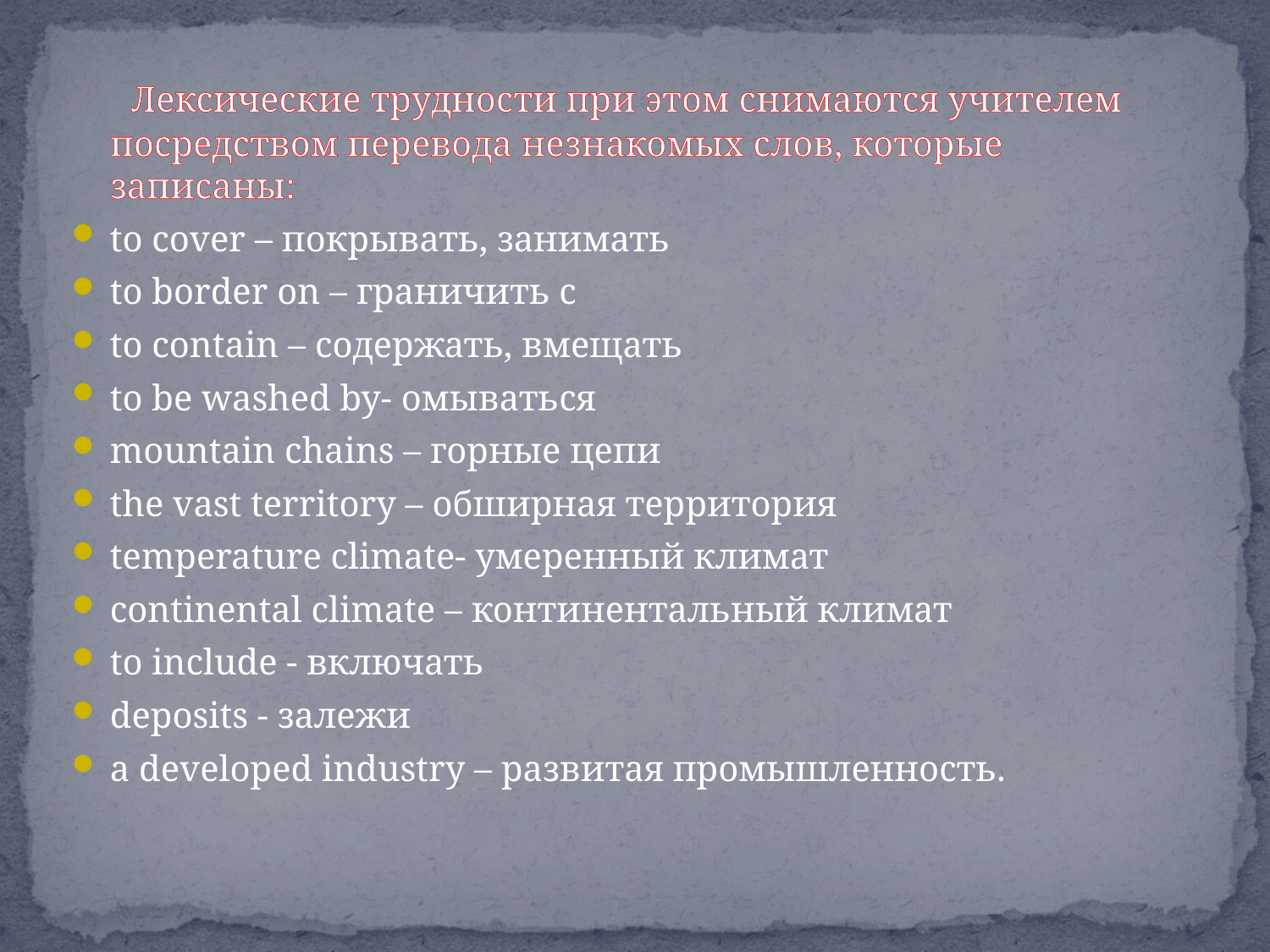

#
     Лексические трудности при этом снимаются учителем посредством перевода незнакомых слов, которые записаны:
to cover – покрывать, занимать
to border on – граничить с
to contain – содержать, вмещать
to be washed by- омываться
mountain chains – горные цепи
the vast territory – обширная территория
temperature climate- умеренный климат
continental climate – континентальный климат
to include - включать
deposits - залежи
a developed industry – развитая промышленность.